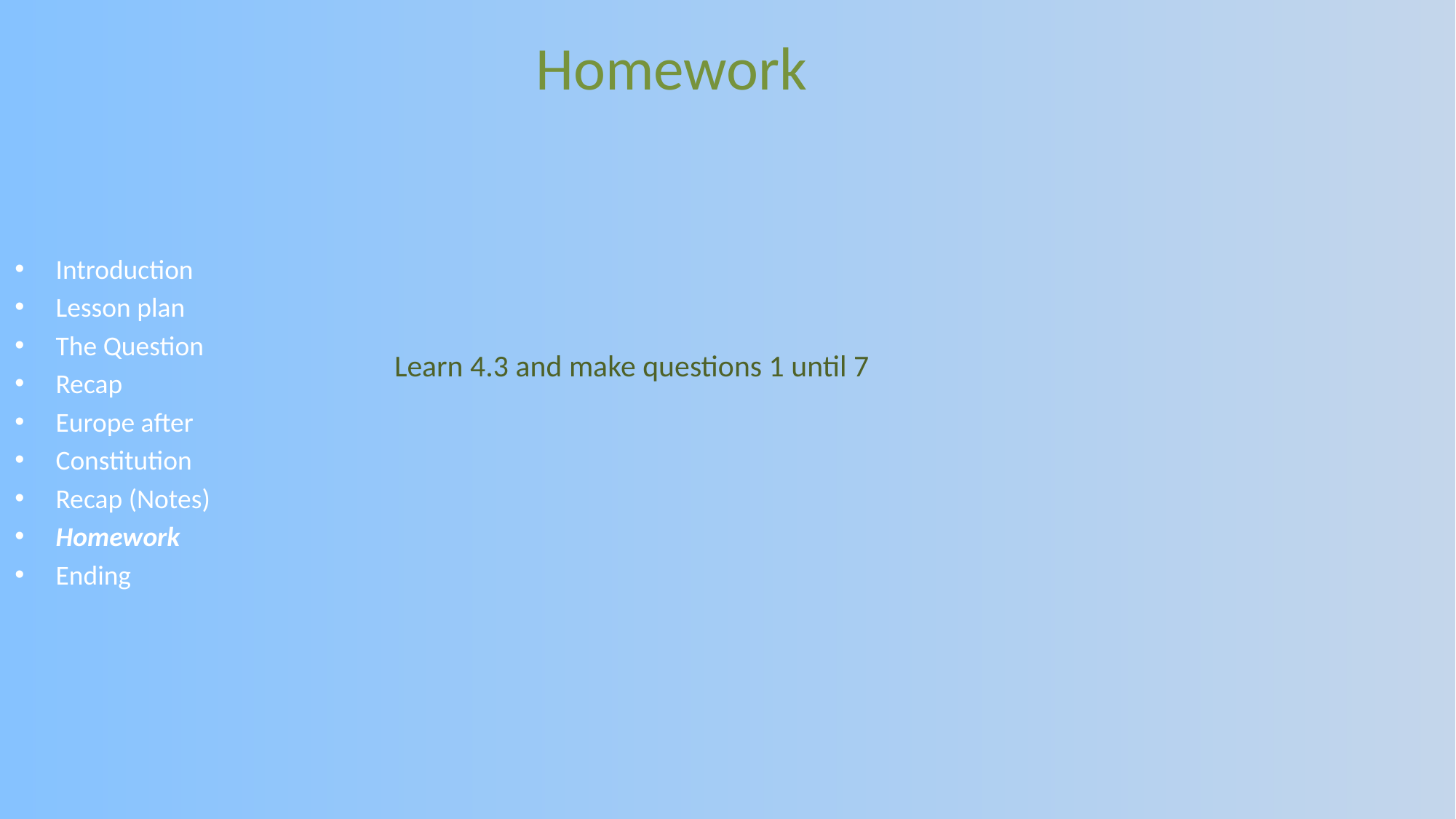

Homework
Introduction
Lesson plan
The Question
Recap
Europe after
Constitution
Recap (Notes)
Homework
Ending
Learn 4.3 and make questions 1 until 7